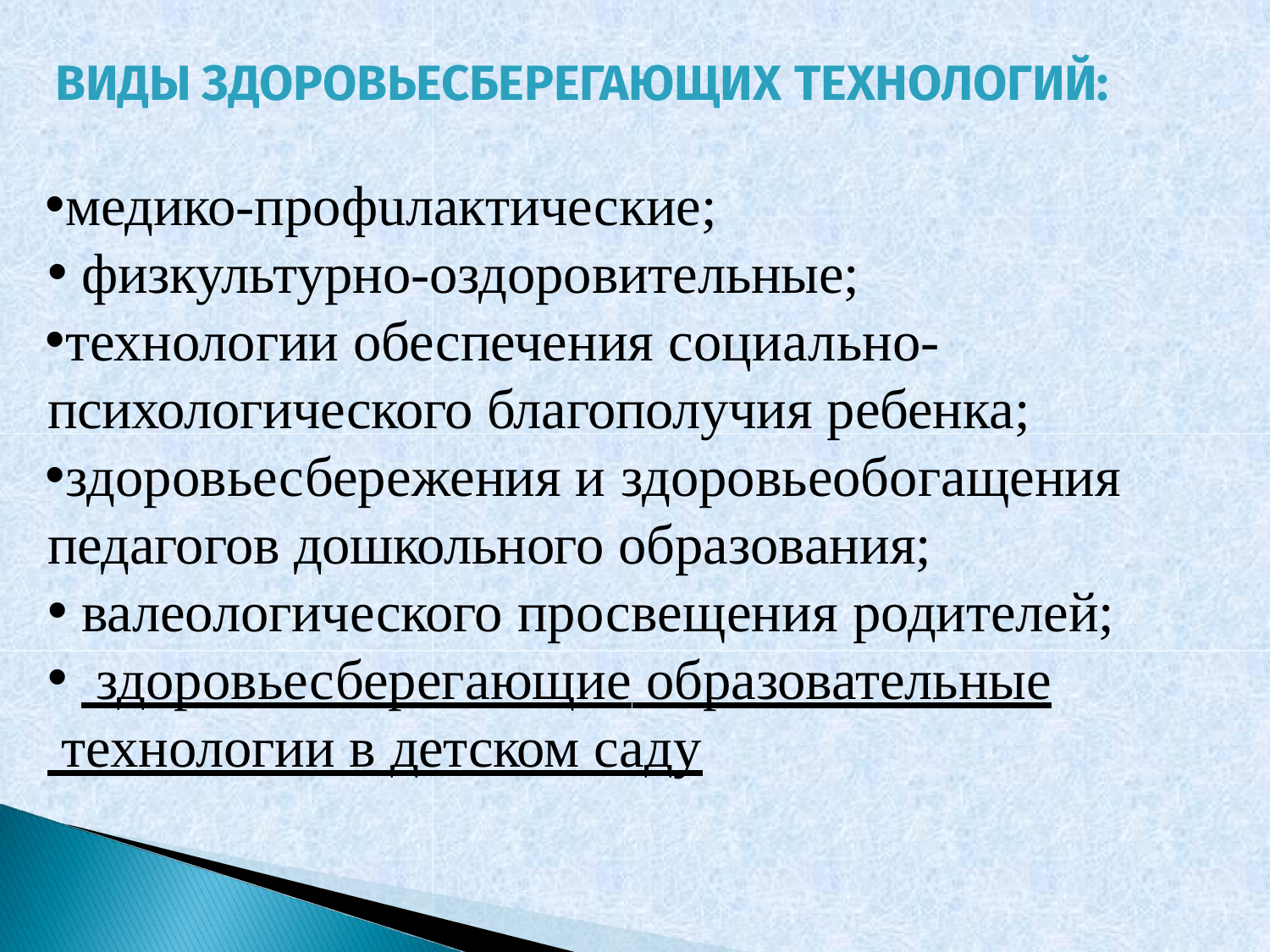

# ВИДЫ ЗДОРОВЬЕСБЕРЕГАЮЩИХ ТЕХНОЛОГИЙ:
медико-профuлактические;
физкультурно-оздоровительные;
технологии обеспечения социально-  психологического благополучия ребенка;
здоровьесбережения и здоровьеобогащения  педагогов дошкольного образования;
валеологического просвещения родителей;
 здоровьесберегающие образовательные
 технологии в детском саду